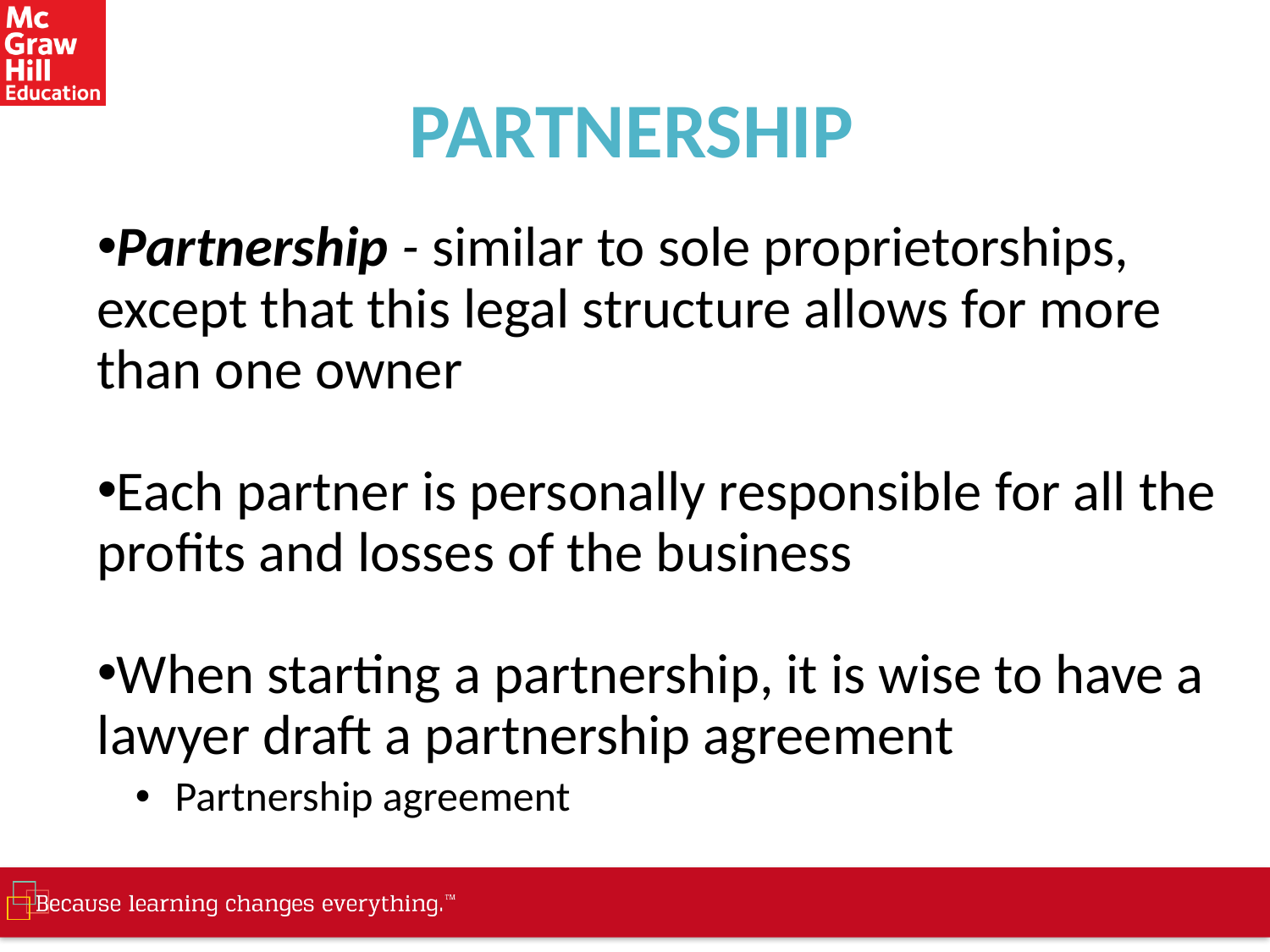

# PARTNERSHIP
Partnership - similar to sole proprietorships, except that this legal structure allows for more than one owner

Each partner is personally responsible for all the profits and losses of the business

When starting a partnership, it is wise to have a lawyer draft a partnership agreement
Partnership agreement